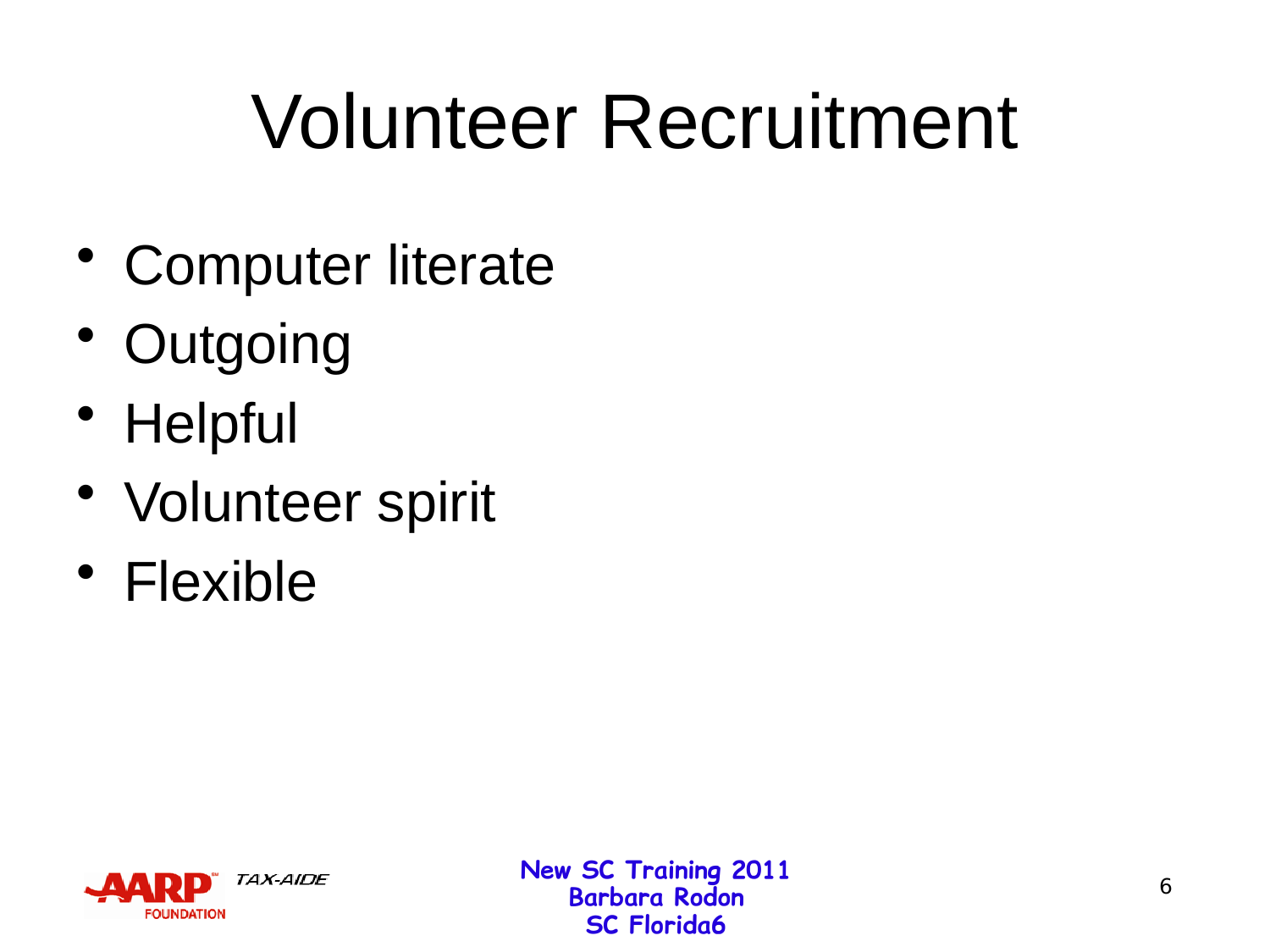

# Volunteer Recruitment
Computer literate
Outgoing
Helpful
Volunteer spirit
Flexible